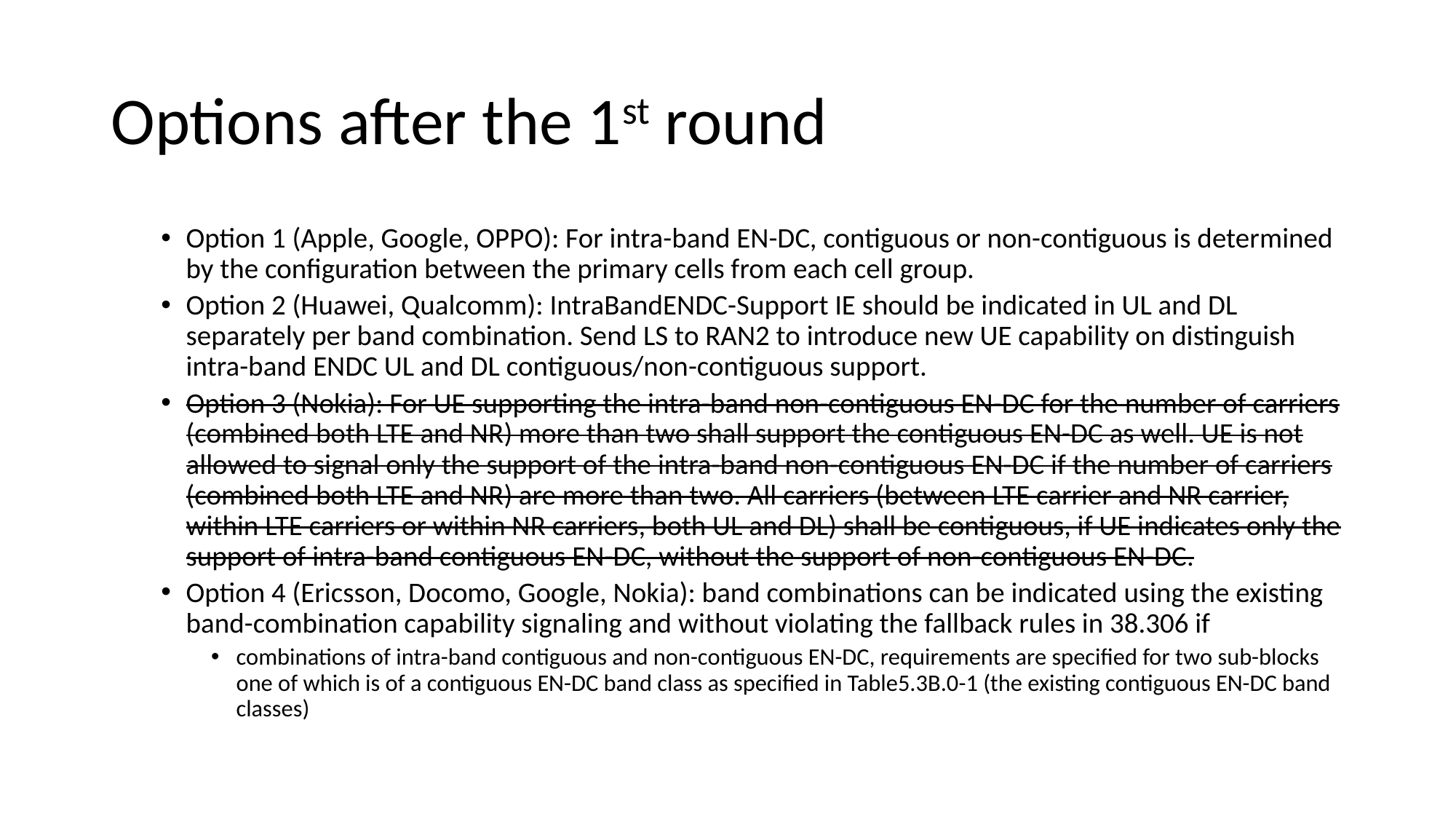

# Options after the 1st round
Option 1 (Apple, Google, OPPO): For intra-band EN-DC, contiguous or non-contiguous is determined by the configuration between the primary cells from each cell group.
Option 2 (Huawei, Qualcomm): IntraBandENDC-Support IE should be indicated in UL and DL separately per band combination. Send LS to RAN2 to introduce new UE capability on distinguish intra-band ENDC UL and DL contiguous/non-contiguous support.
Option 3 (Nokia): For UE supporting the intra-band non-contiguous EN-DC for the number of carriers (combined both LTE and NR) more than two shall support the contiguous EN-DC as well. UE is not allowed to signal only the support of the intra-band non-contiguous EN-DC if the number of carriers (combined both LTE and NR) are more than two. All carriers (between LTE carrier and NR carrier, within LTE carriers or within NR carriers, both UL and DL) shall be contiguous, if UE indicates only the support of intra-band contiguous EN-DC, without the support of non-contiguous EN-DC.
Option 4 (Ericsson, Docomo, Google, Nokia): band combinations can be indicated using the existing band-combination capability signaling and without violating the fallback rules in 38.306 if
combinations of intra-band contiguous and non-contiguous EN-DC, requirements are specified for two sub-blocks one of which is of a contiguous EN-DC band class as specified in Table5.3B.0-1 (the existing contiguous EN-DC band classes)